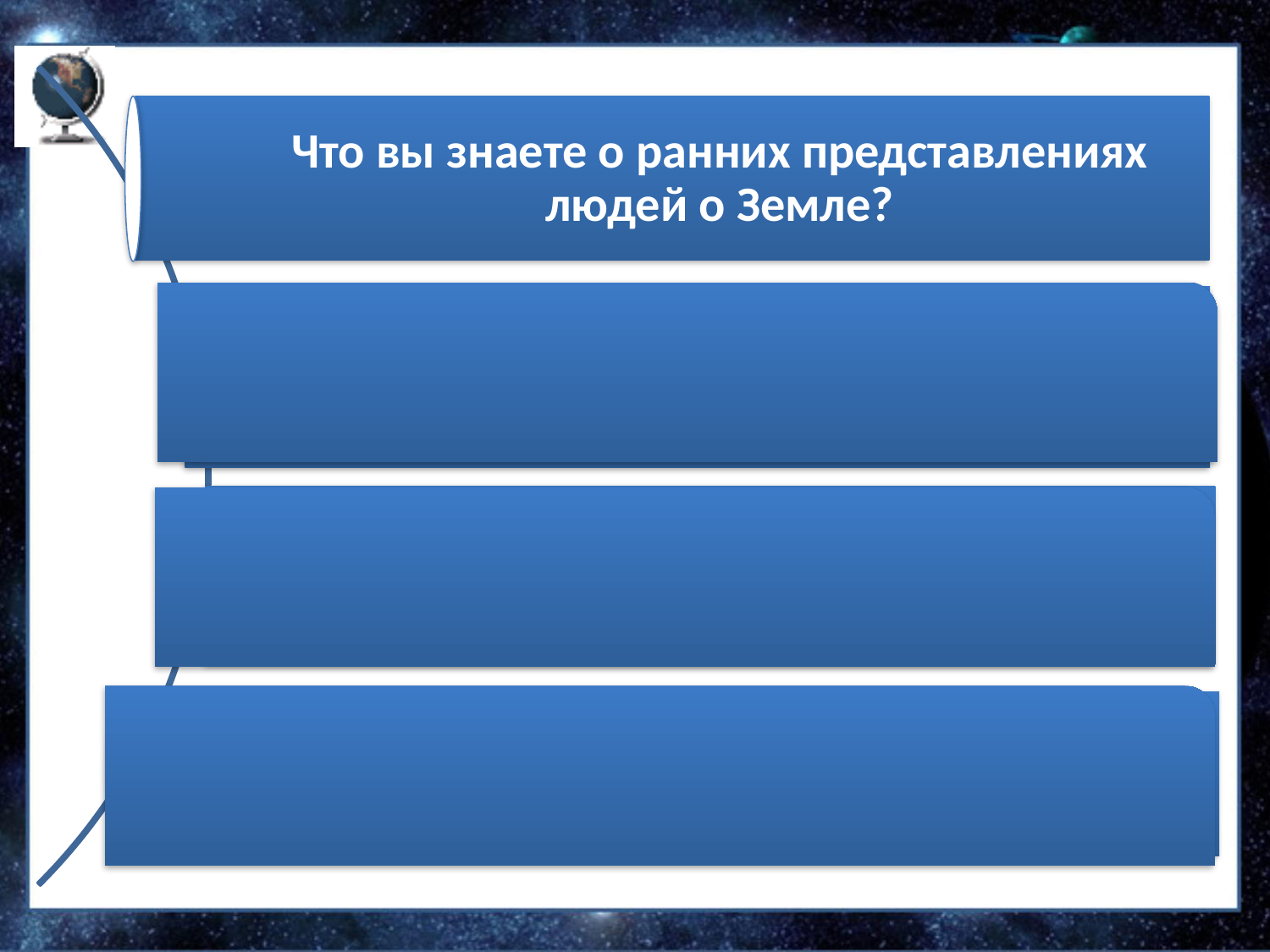

Что вы знаете о ранних представлениях людей о Земле?
Какие географические исследования проводились в Китае, Индии, Персии, Египете?
О каких материках и частях света узнал мир в эпоху Великих географических открытий?
В чем географическое значение
 путешествия X. Колумба?